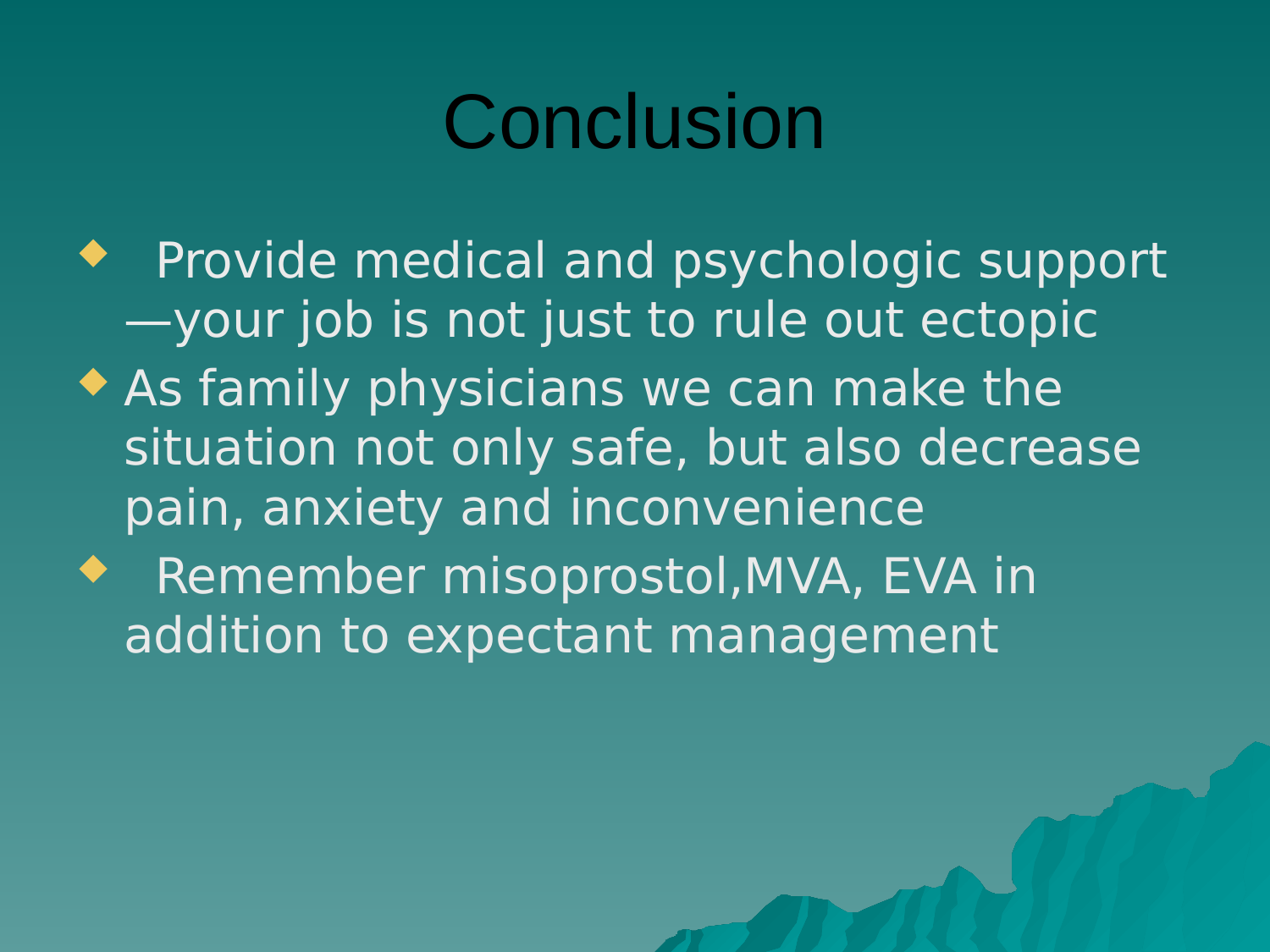

# Conclusion
  Provide medical and psychologic support—your job is not just to rule out ectopic
As family physicians we can make the situation not only safe, but also decrease pain, anxiety and inconvenience
  Remember misoprostol,MVA, EVA in addition to expectant management